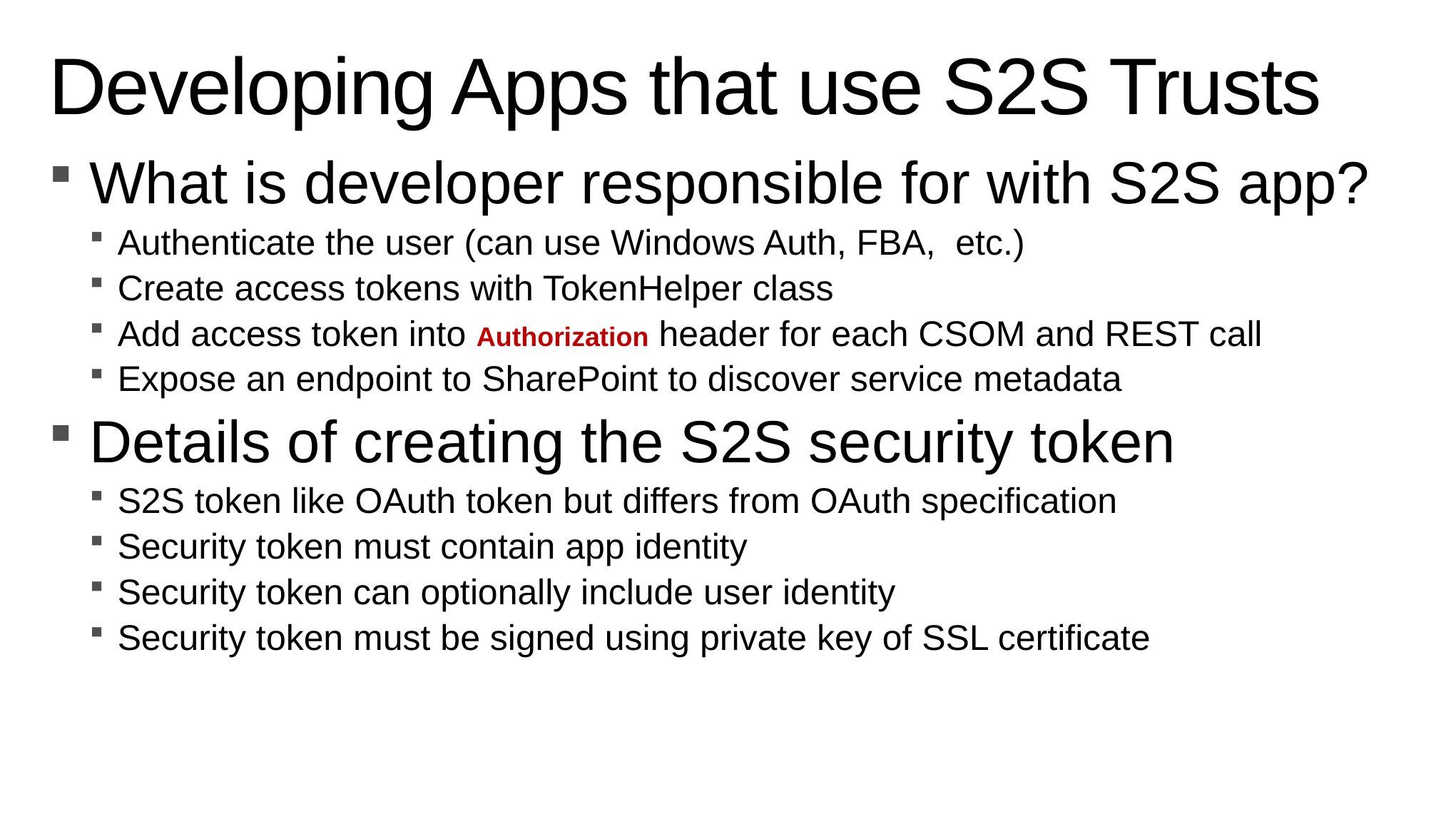

# Developing Apps that use S2S Trusts
What is developer responsible for with S2S app?
Authenticate the user (can use Windows Auth, FBA,  etc.)
Create access tokens with TokenHelper class
Add access token into Authorization header for each CSOM and REST call
Expose an endpoint to SharePoint to discover service metadata
Details of creating the S2S security token
S2S token like OAuth token but differs from OAuth specification
Security token must contain app identity
Security token can optionally include user identity
Security token must be signed using private key of SSL certificate